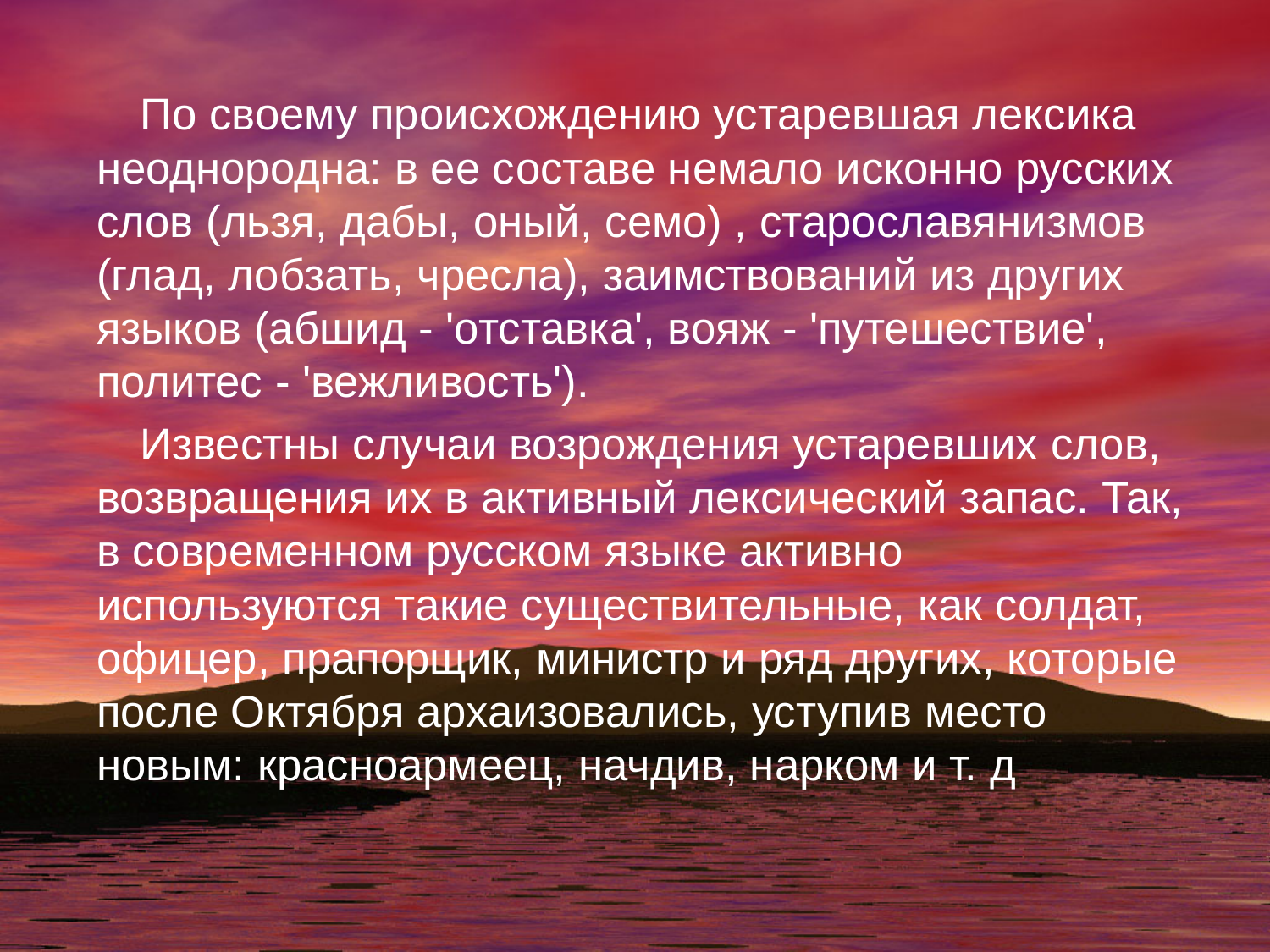

#
       По своему происхождению устаревшая лексика неоднородна: в ее составе немало исконно русских слов (льзя, дабы, оный, семо) , старославянизмов (глад, лобзать, чресла), заимствований из других языков (абшид - 'отставка', вояж - 'путешествие', политес - 'вежливость').
       Известны случаи возрождения устаревших слов, возвращения их в активный лексический запас. Так, в современном русском языке активно используются такие существительные, как солдат, офицер, прапорщик, министр и ряд других, которые после Октября архаизовались, уступив место новым: красноармеец, начдив, нарком и т. д